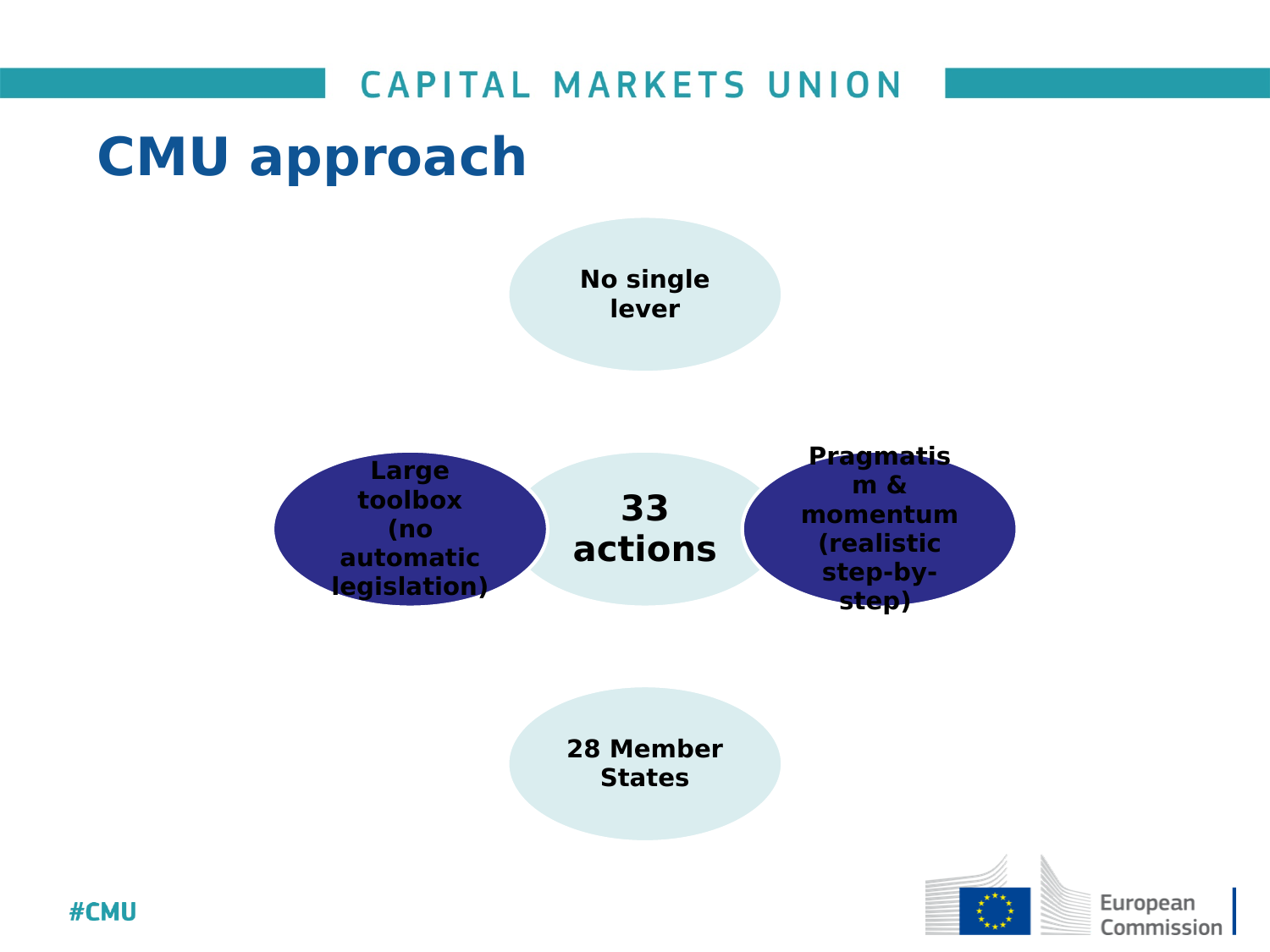

CMU approach
33 actions
No single lever
Pragmatism & momentum
(realistic step-by-step)
28 Member States
Large toolbox
(no automatic legislation)